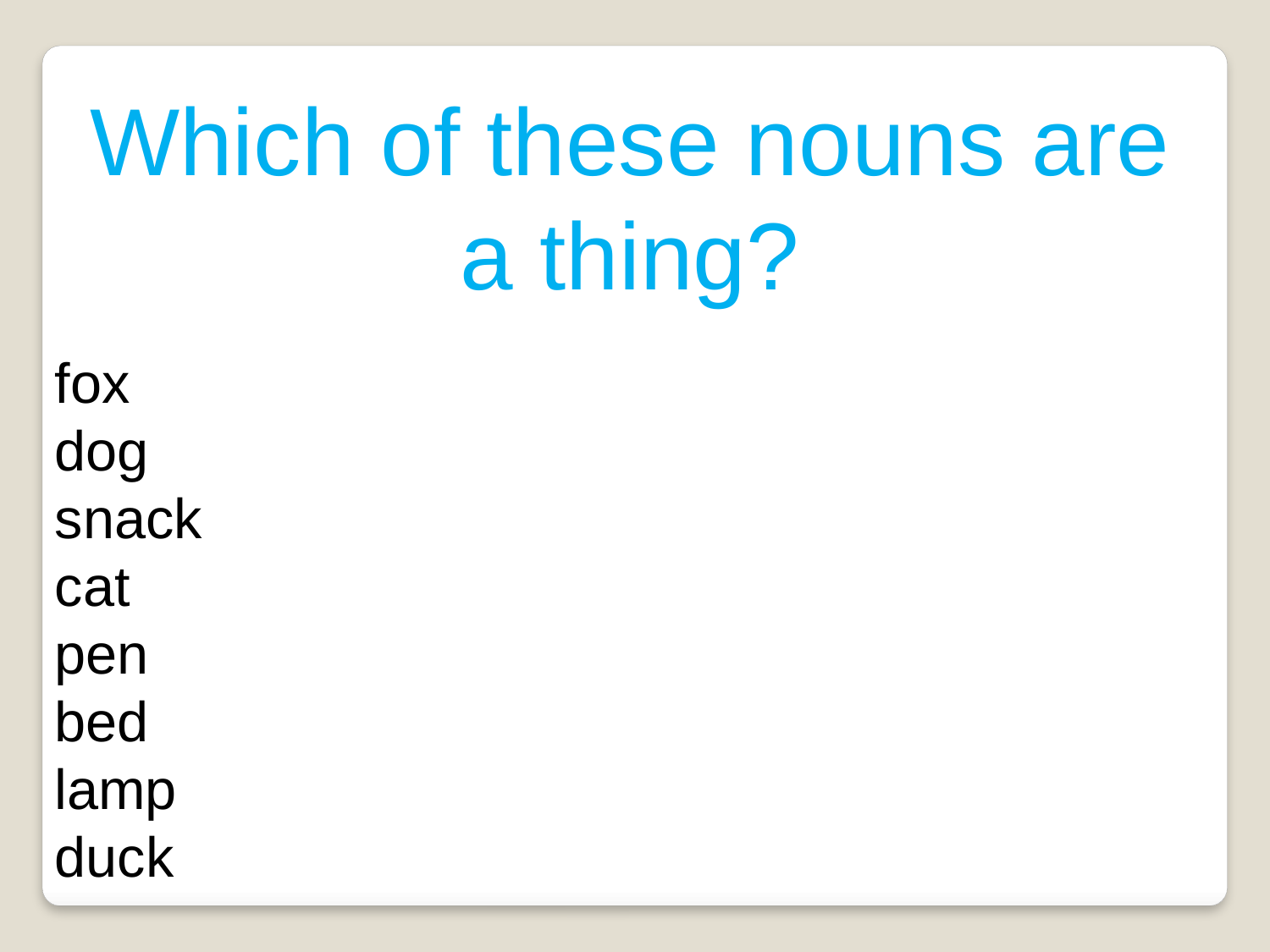

Which of these nouns are a thing?

fox
dog
snack
cat
pen
bed
lamp
duck